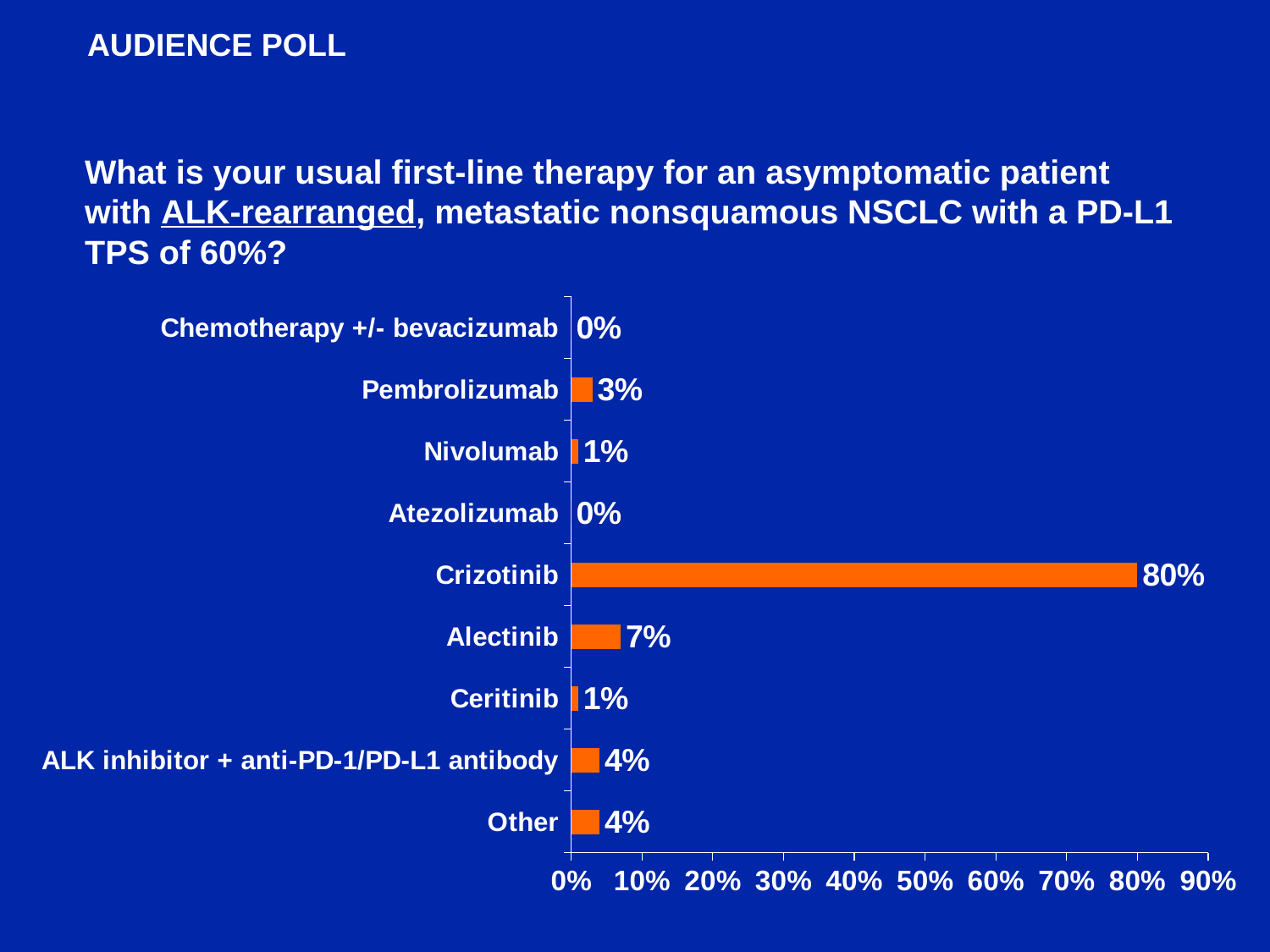

AUDIENCE POLL
What is your usual first-line therapy for an asymptomatic patient with ALK-rearranged, metastatic nonsquamous NSCLC with a PD-L1 TPS of 60%?

### Chart

| Category | Series 1 |
|---|---|
| Other | 0.04 |
| ALK inhibitor + anti-PD-1/PD-L1 antibody | 0.04 |
| Ceritinib | 0.01 |
| Alectinib | 0.07 |
| Crizotinib | 0.8 |
| Atezolizumab | 0.0 |
| Nivolumab | 0.01 |
| Pembrolizumab | 0.03 |
| Chemotherapy +/- bevacizumab | 0.0 |